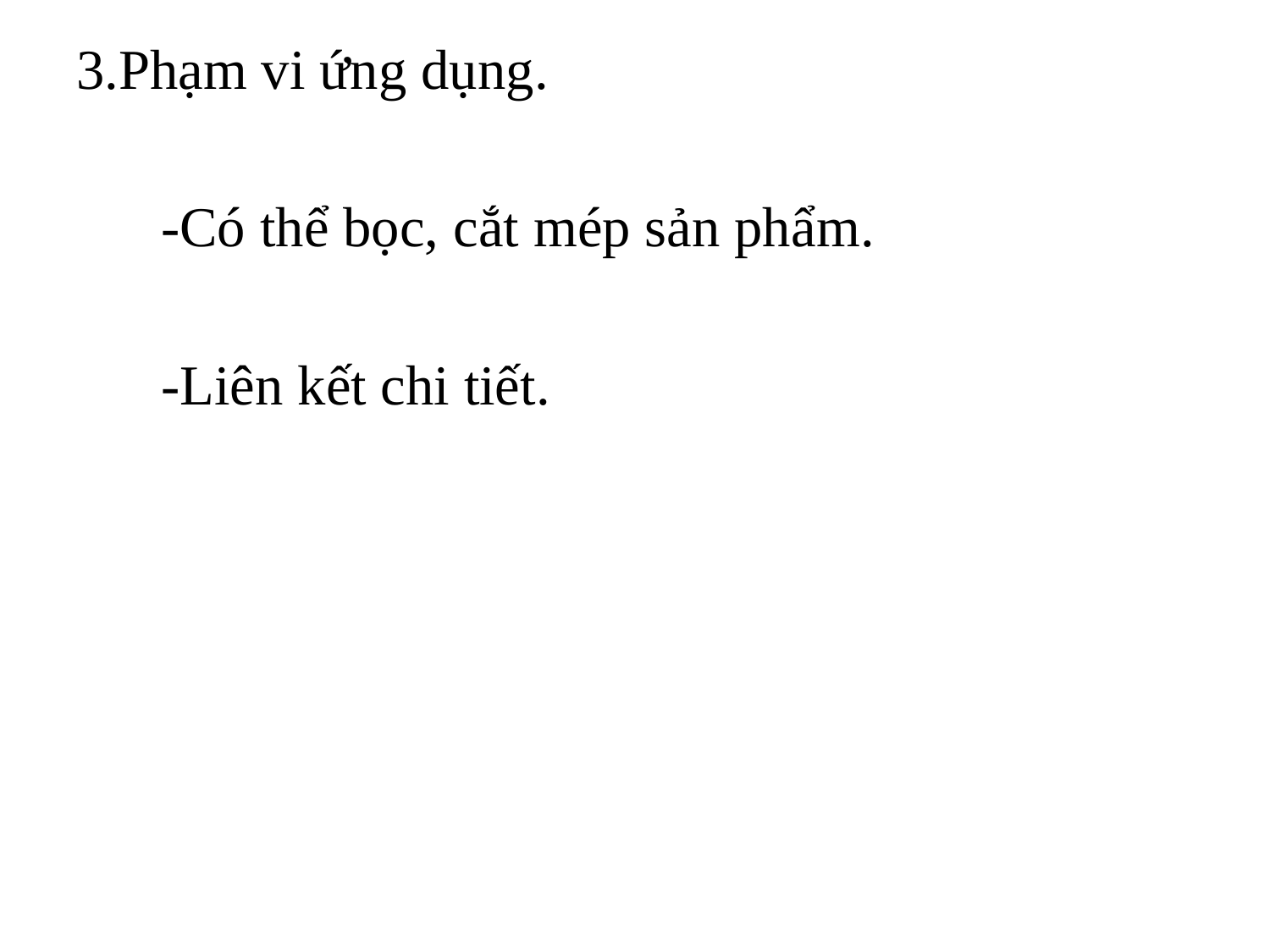

3.Phạm vi ứng dụng.

      -Có thể bọc, cắt mép sản phẩm.

      -Liên kết chi tiết.